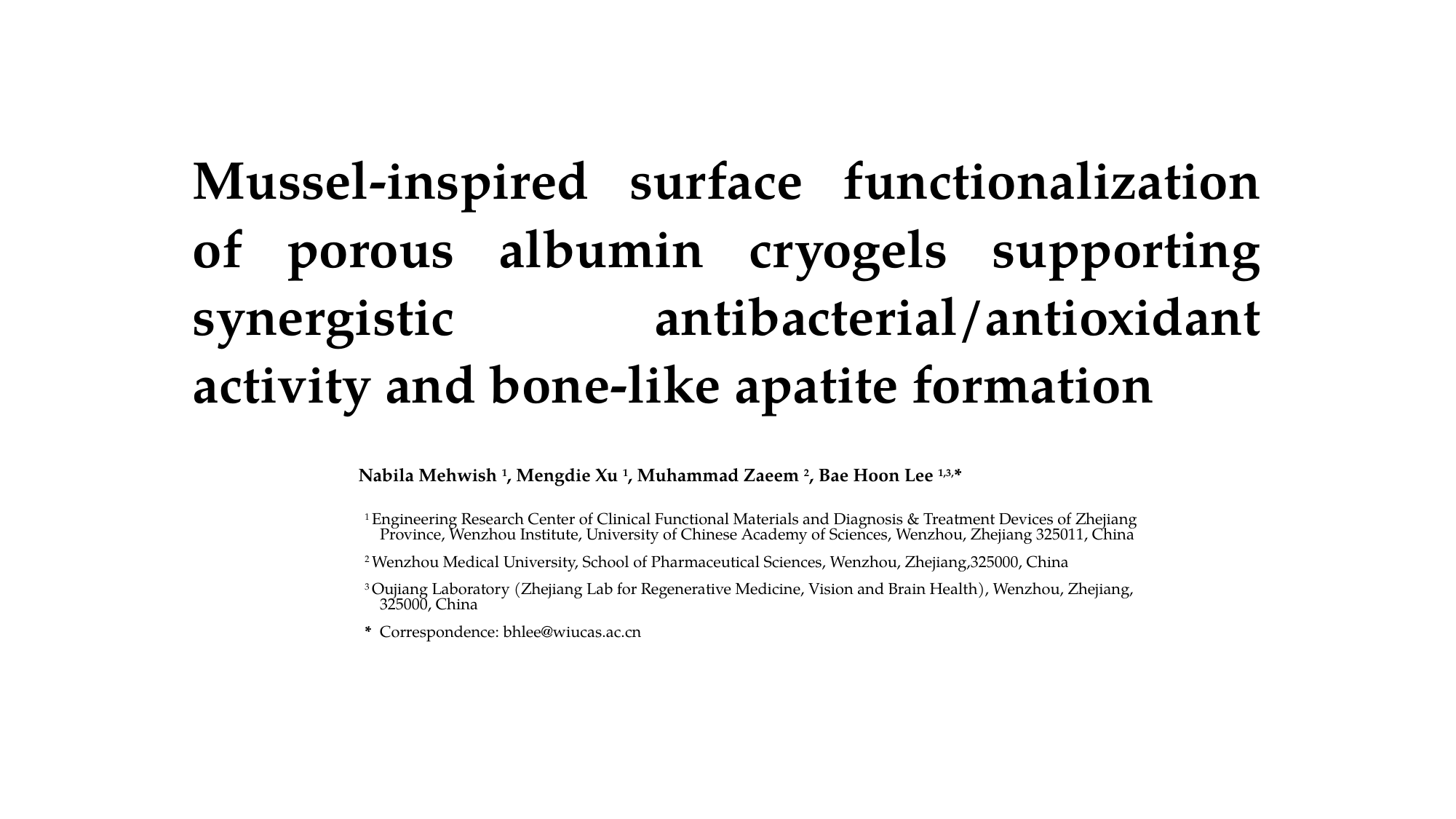

# Mussel-inspired surface functionalization of porous albumin cryogels supporting synergistic antibacterial/antioxidant activity and bone-like apatite formation
Nabila Mehwish 1, Mengdie Xu 1, Muhammad Zaeem 2, Bae Hoon Lee 1,3,*
1 Engineering Research Center of Clinical Functional Materials and Diagnosis & Treatment Devices of Zhejiang Province, Wenzhou Institute, University of Chinese Academy of Sciences, Wenzhou, Zhejiang 325011, China
2 Wenzhou Medical University, School of Pharmaceutical Sciences, Wenzhou, Zhejiang,325000, China
3 Oujiang Laboratory (Zhejiang Lab for Regenerative Medicine, Vision and Brain Health), Wenzhou, Zhejiang, 325000, China
*	Correspondence: bhlee@wiucas.ac.cn